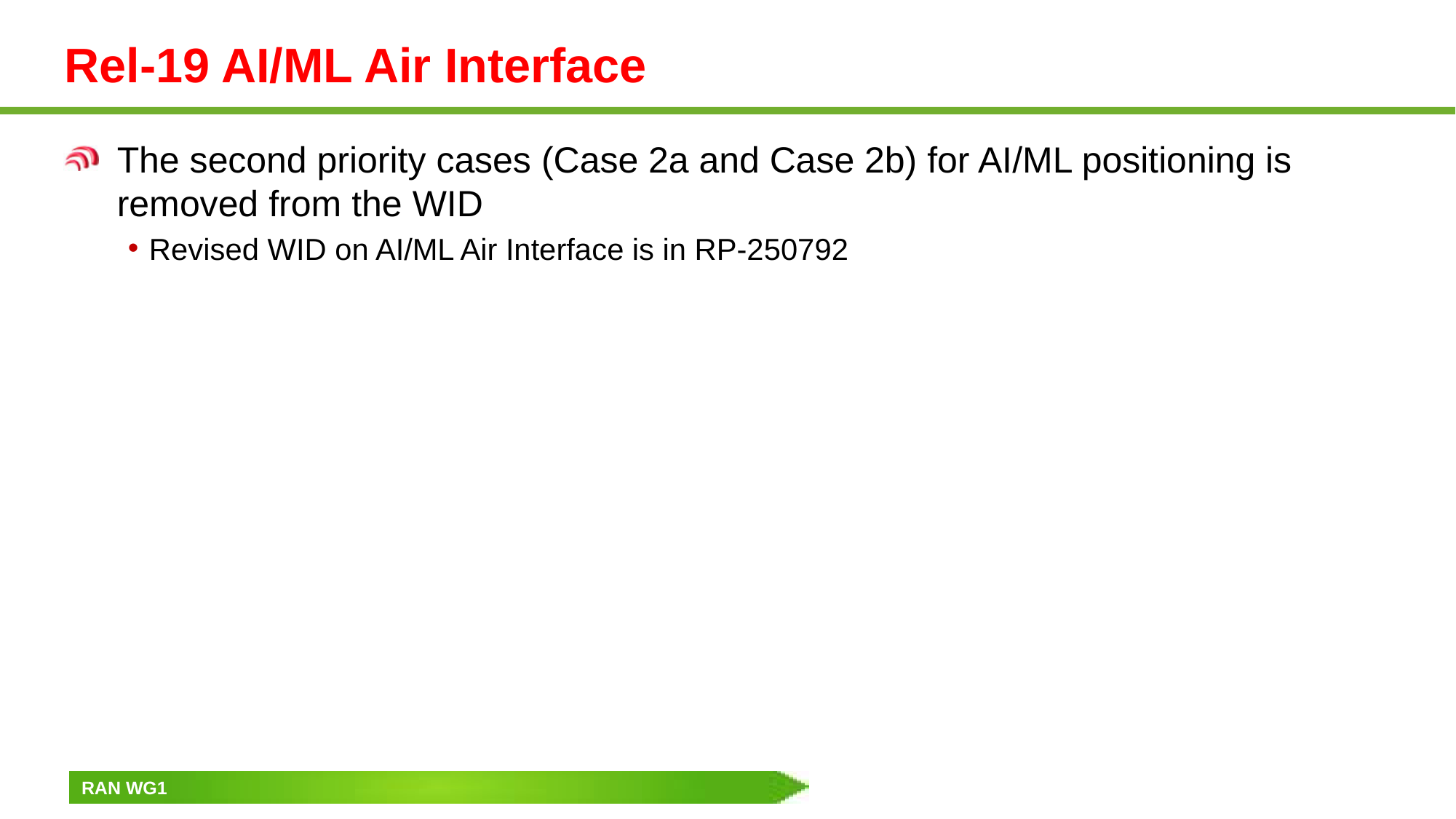

# Rel-19 AI/ML Air Interface
The second priority cases (Case 2a and Case 2b) for AI/ML positioning is removed from the WID
Revised WID on AI/ML Air Interface is in RP-250792